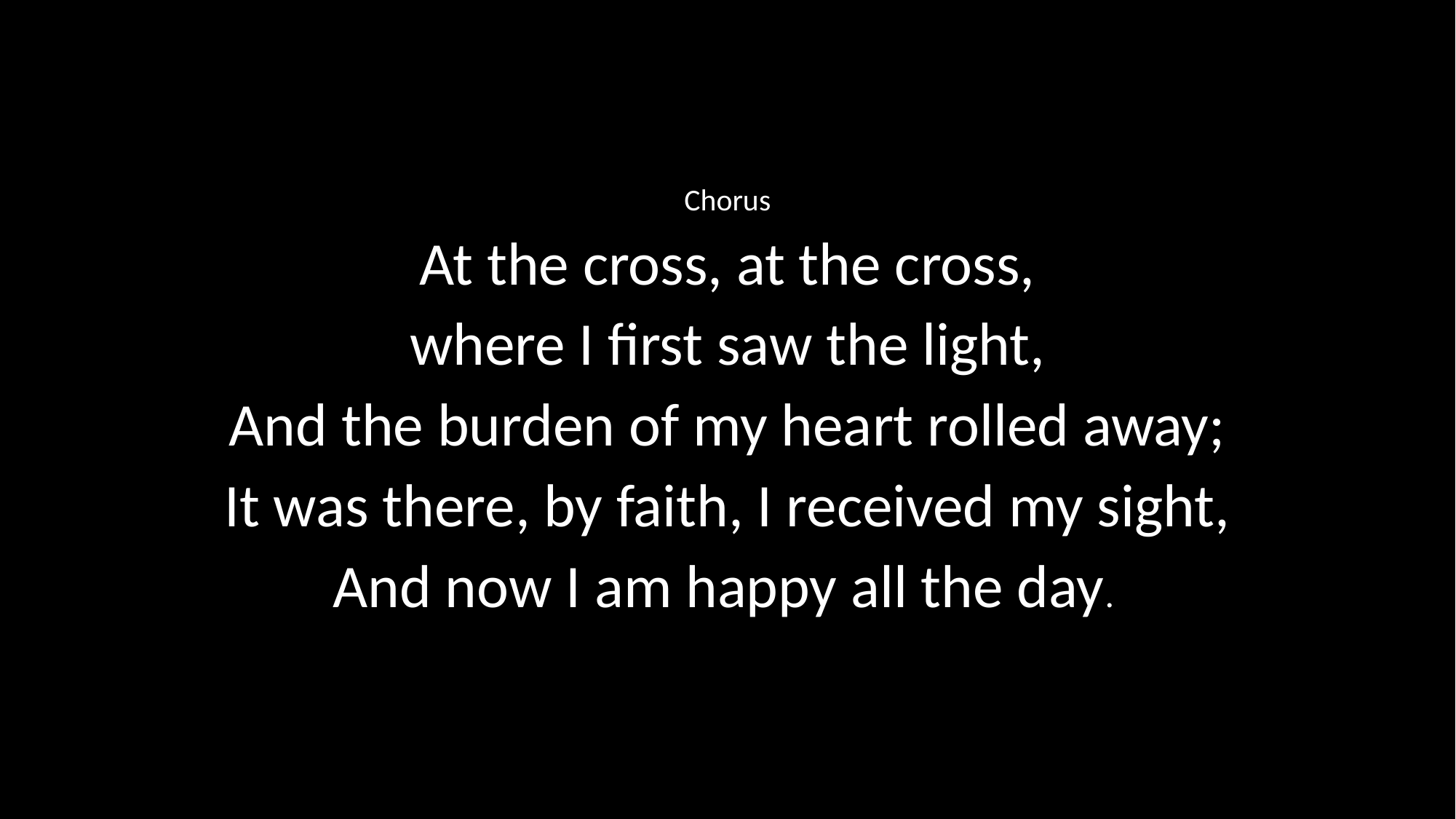

Chorus
At the cross, at the cross,
where I first saw the light,
And the burden of my heart rolled away;
It was there, by faith, I received my sight,
And now I am happy all the day.